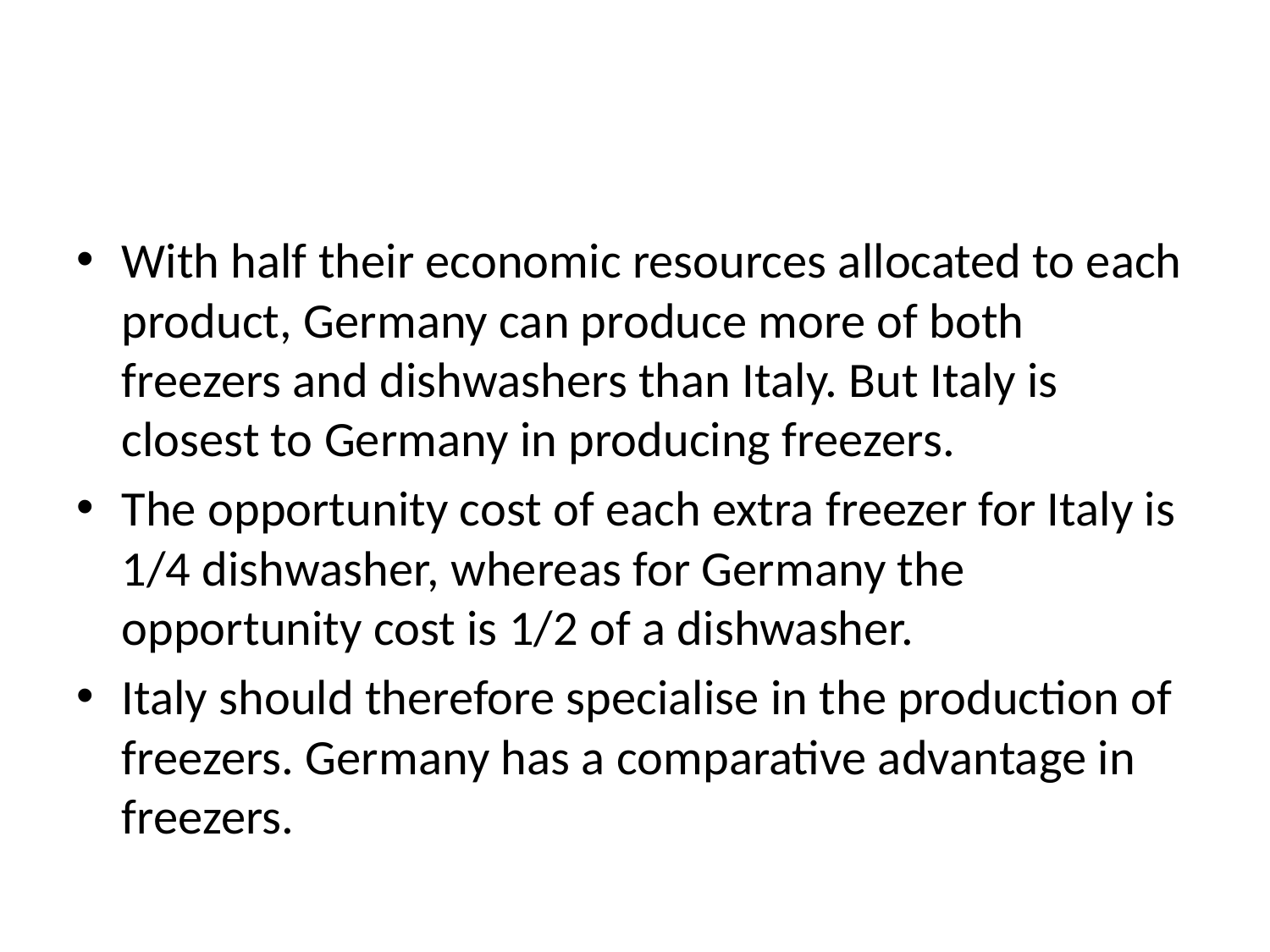

#
With half their economic resources allocated to each product, Germany can produce more of both freezers and dishwashers than Italy. But Italy is closest to Germany in producing freezers.
The opportunity cost of each extra freezer for Italy is 1/4 dishwasher, whereas for Germany the opportunity cost is 1/2 of a dishwasher.
Italy should therefore specialise in the production of freezers. Germany has a comparative advantage in freezers.